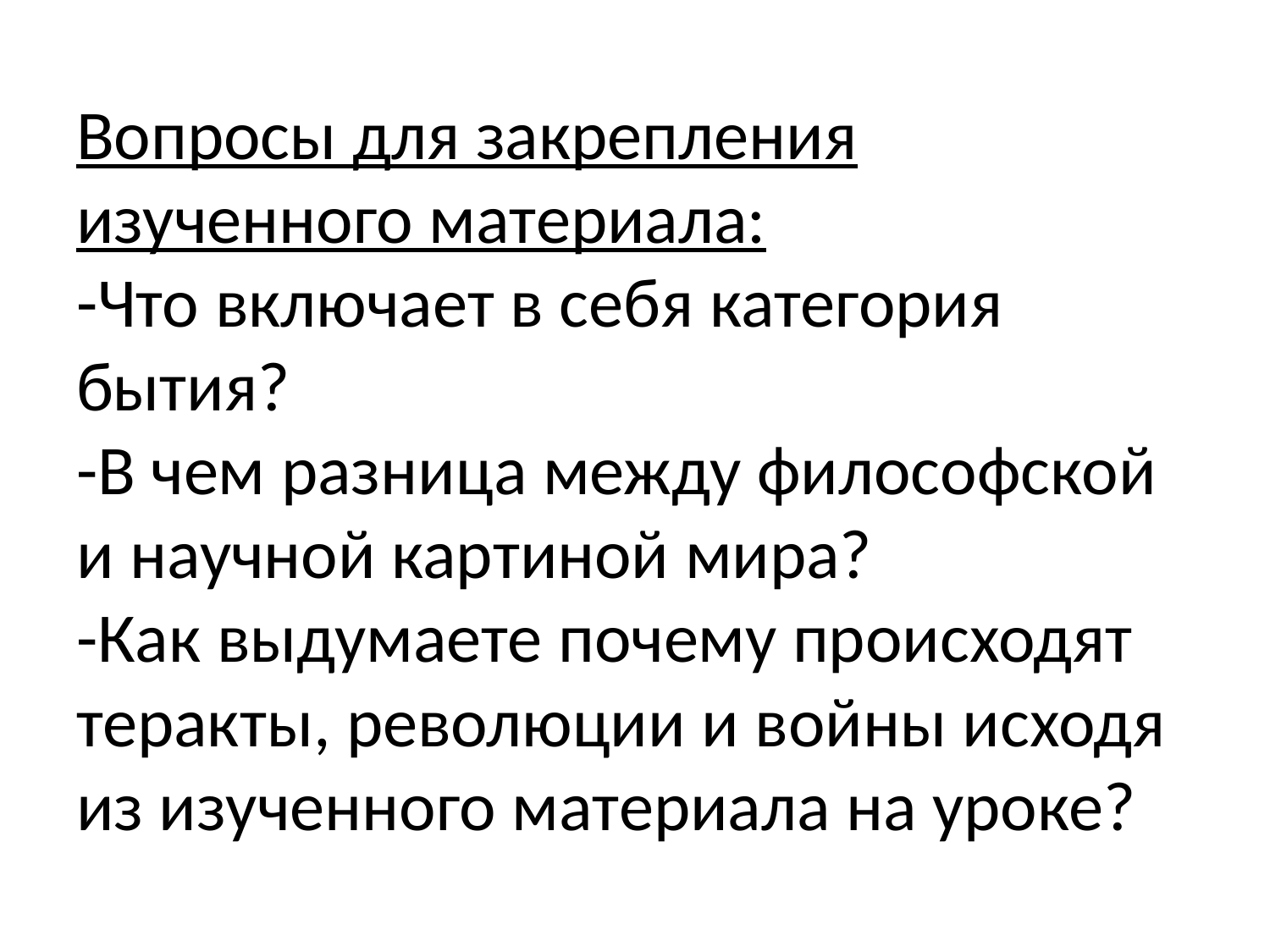

# Вопросы для закрепления изученного материала: -Что включает в себя категория бытия? -В чем разница между философской и научной картиной мира? -Как выдумаете почему происходят теракты, революции и войны исходя из изученного материала на уроке?